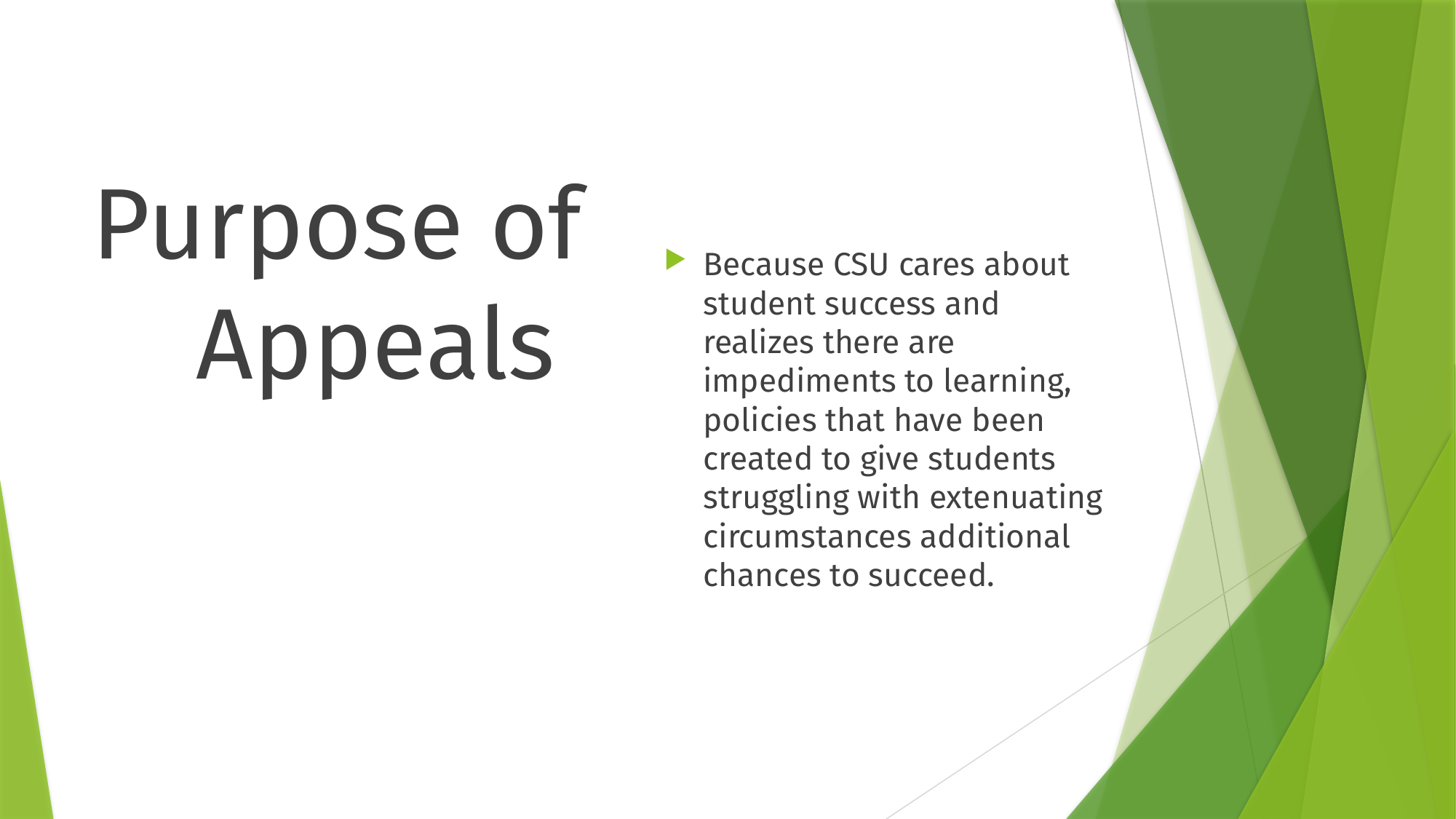

# Purpose of Appeals
Because CSU cares about student success and realizes there are impediments to learning, policies that have been created to give students struggling with extenuating circumstances additional chances to succeed.